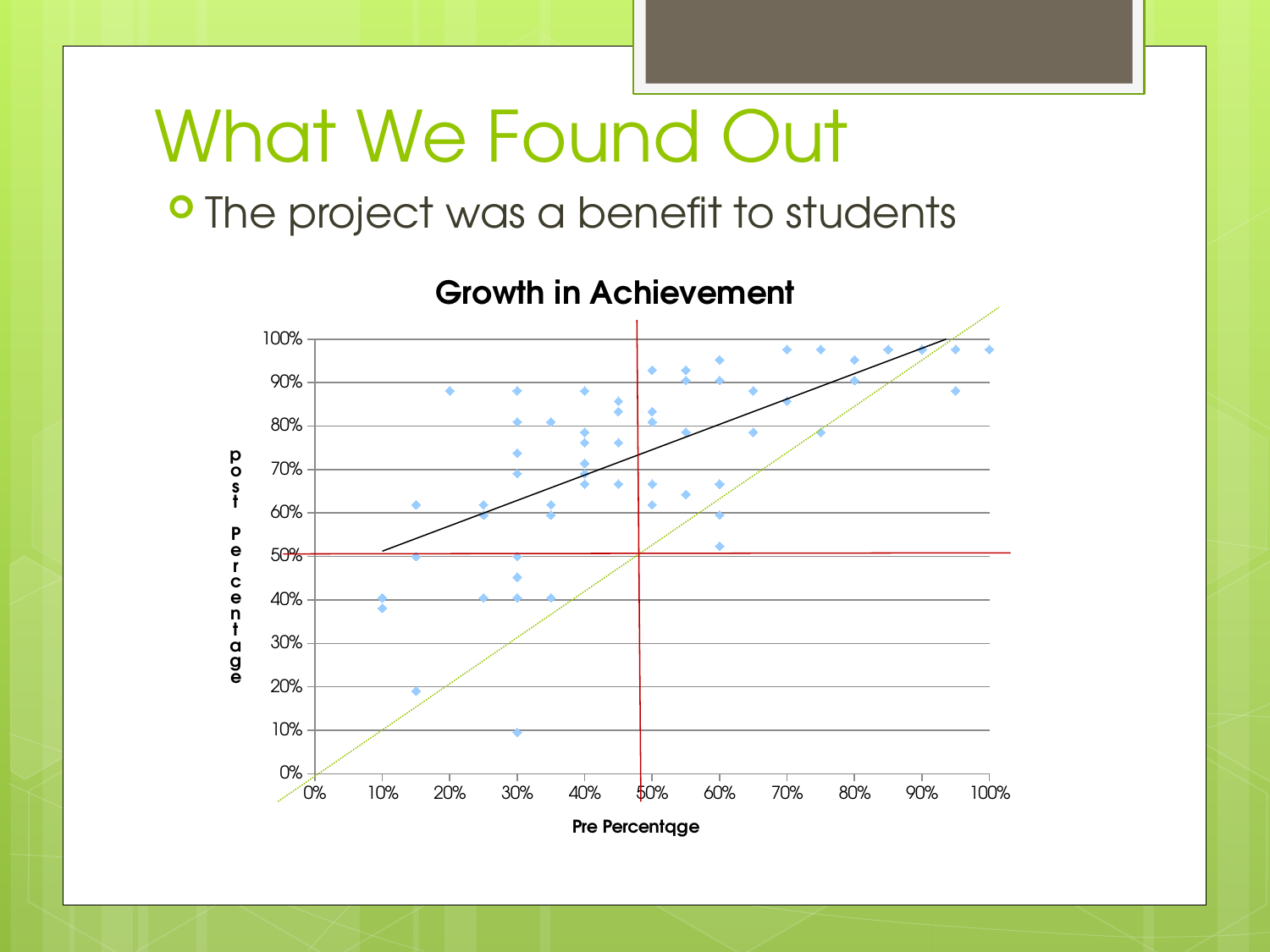

# What We Found Out
The project was a benefit to students

### Chart: Growth in Achievement

| Category | Post % |
|---|---|